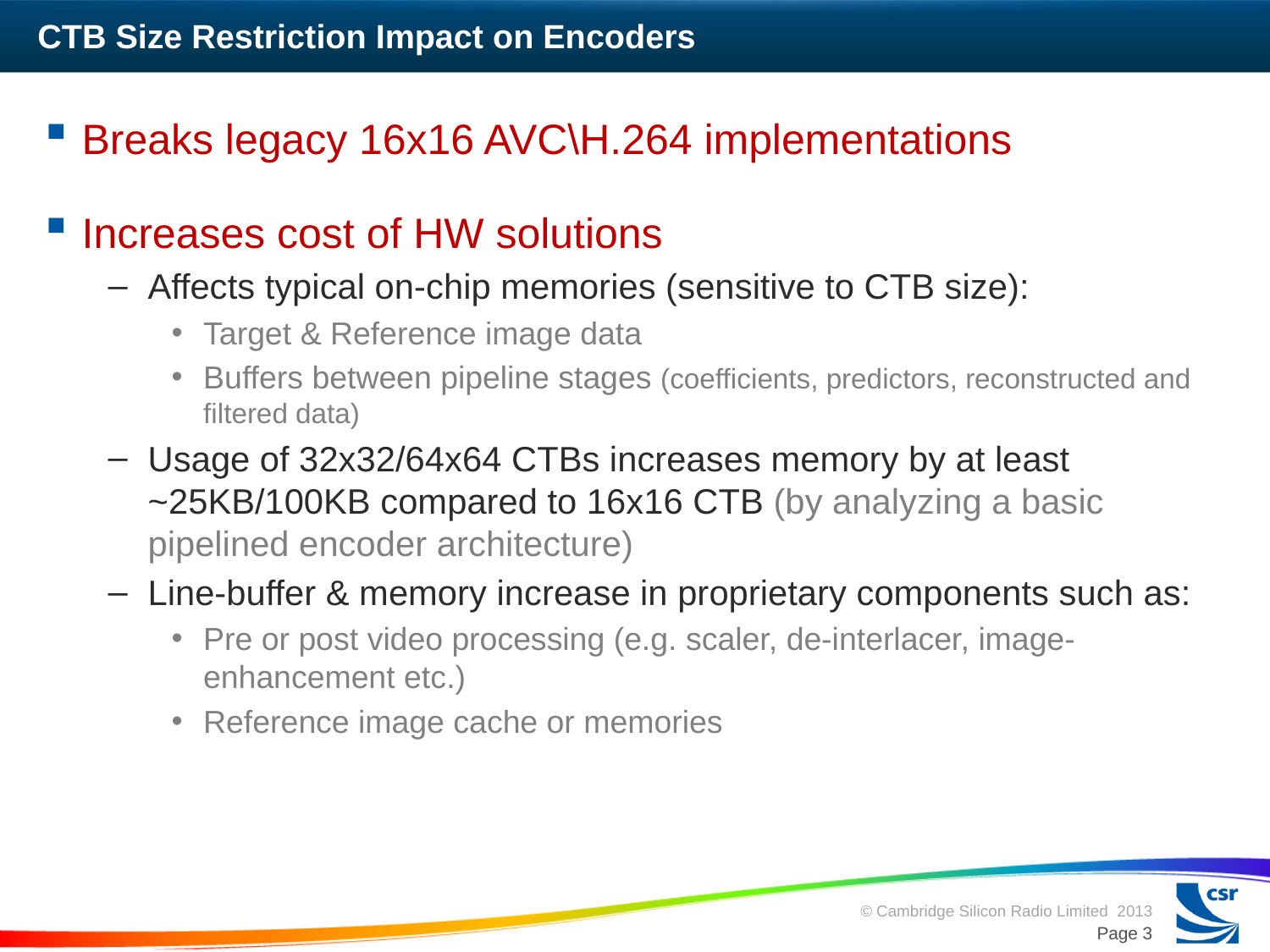

# CTB Size Restriction Impact on Encoders
Breaks legacy 16x16 AVC\H.264 implementations

Increases cost of HW solutions
Affects typical on-chip memories (sensitive to CTB size):
Target & Reference image data
Buffers between pipeline stages (coefficients, predictors, reconstructed and filtered data)
Usage of 32x32/64x64 CTBs increases memory by at least ~25KB/100KB compared to 16x16 CTB (by analyzing a basic pipelined encoder architecture)
Line-buffer & memory increase in proprietary components such as:
Pre or post video processing (e.g. scaler, de-interlacer, image-enhancement etc.)
Reference image cache or memories

Page 3